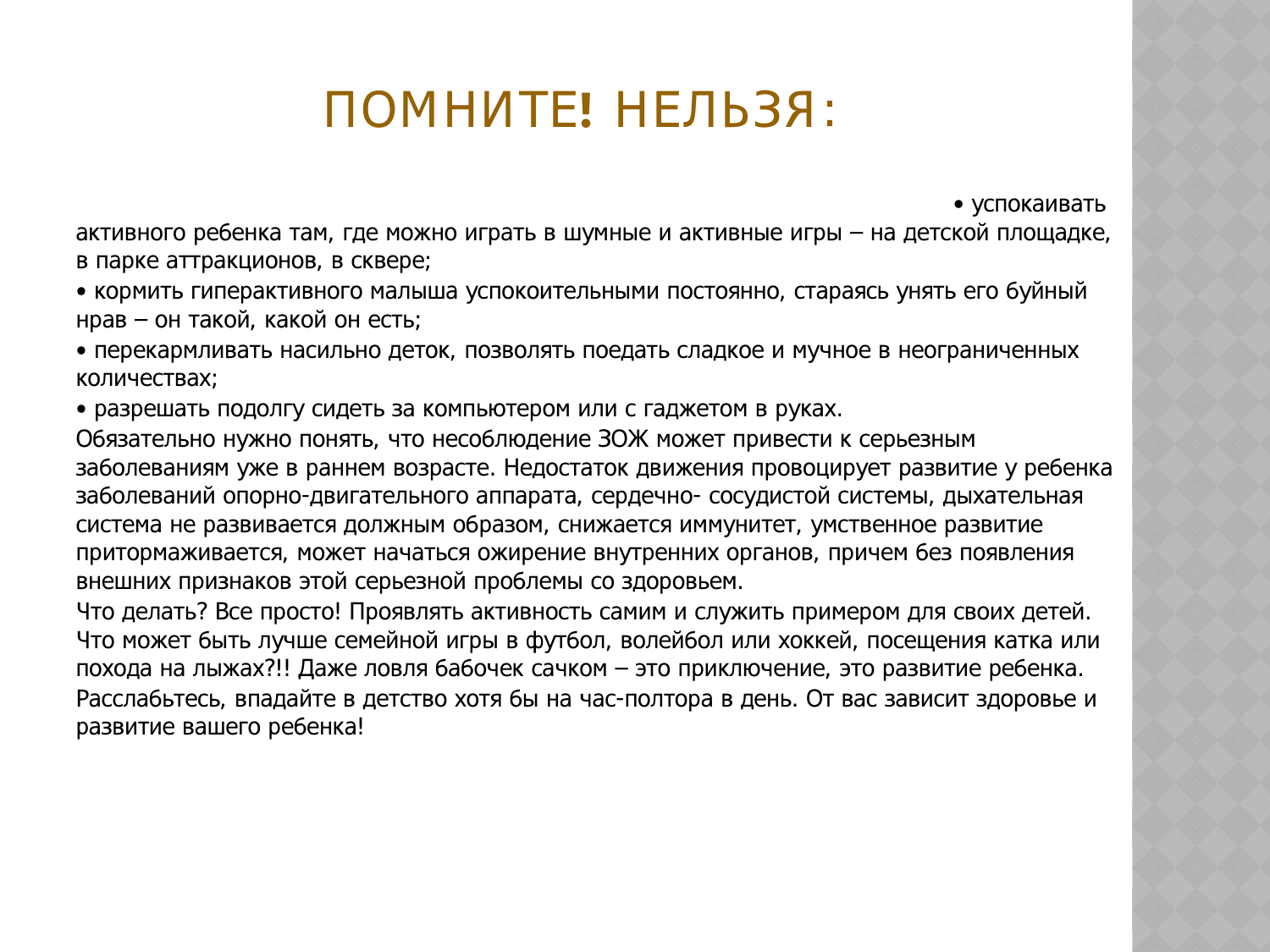

# Помните!  Нельзя:

• успокаивать активного ребенка там, где можно играть в шумные и активные и• успокаивать активного ребенка там, где можно играть в шумные и активные игры – на детской площадке, в парке аттракционов, в сквере;
• кормить гиперактивного малыша успокоительными постоянно, стараясь унять его буйный нрав – он такой, какой он есть;
• перекармливать насильно деток, позволять поедать сладкое и мучное в неограниченных количествах;
• разрешать подолгу сидеть за компьютером или с гаджетом в руках.
Обязательно нужно понять, что несоблюдение ЗОЖ может привести к серьезным заболеваниям уже в раннем возрасте. Недостаток движения провоцирует развитие у ребенка заболеваний опорно-двигательного аппарата, сердечно- сосудистой системы, дыхательная система не развивается должным образом, снижается иммунитет, умственное развитие притормаживается, может начаться ожирение внутренних органов, причем без появления внешних признаков этой серьезной проблемы со здоровьем.
Что делать? Все просто! Проявлять активность самим и служить примером для своих детей. Что может быть лучше семейной игры в футбол, волейбол или хоккей, посещения катка или похода на лыжах?!! Даже ловля бабочек сачком – это приключение, это развитие ребенка.
Расслабьтесь, впадайте в детство хотя бы на час-полтора в день. От вас зависит здоровье и развитие вашего ребенка! успокоительными постоянно, стараясь унять его буйный нрав – он такой, какой он есть;
• перекармливать насильно деток, позволять поедать сладкое и мучное в неограниченных количествах;
• разрешать подолгу сидеть за компьютером или с гаджетом в руках.
Обязательно нужно понять, что гиподинамия может привести к серьезным заболеваниям уже в раннем возрасте. Недостаток движения провоцирует развитие у ребенка заболеваний опорно-двигательного аппарата, сердечно- сосудистой системы, дыхательная система не развивается должным образом, снижается иммунитет, умственное развитие притормаживается, может начаться ожирение внутренних органов, причем без появления внешних признаков этой серьезной проблемы со здоровьем.
Что делать? Все просто! Проявлять активность самим и служить примером для своих детей. Что может быть лучше семейной игры в футбол, волейбол или хоккей, посещения катка или похода на лыжах?!! Даже ловля бабочек сачком – это приключение, это развитие ребенка.
Расслабьтесь, впадайте в детство хотя бы на час-полтора в день. От вас зависит здоровье и развитие вашего ребенка!